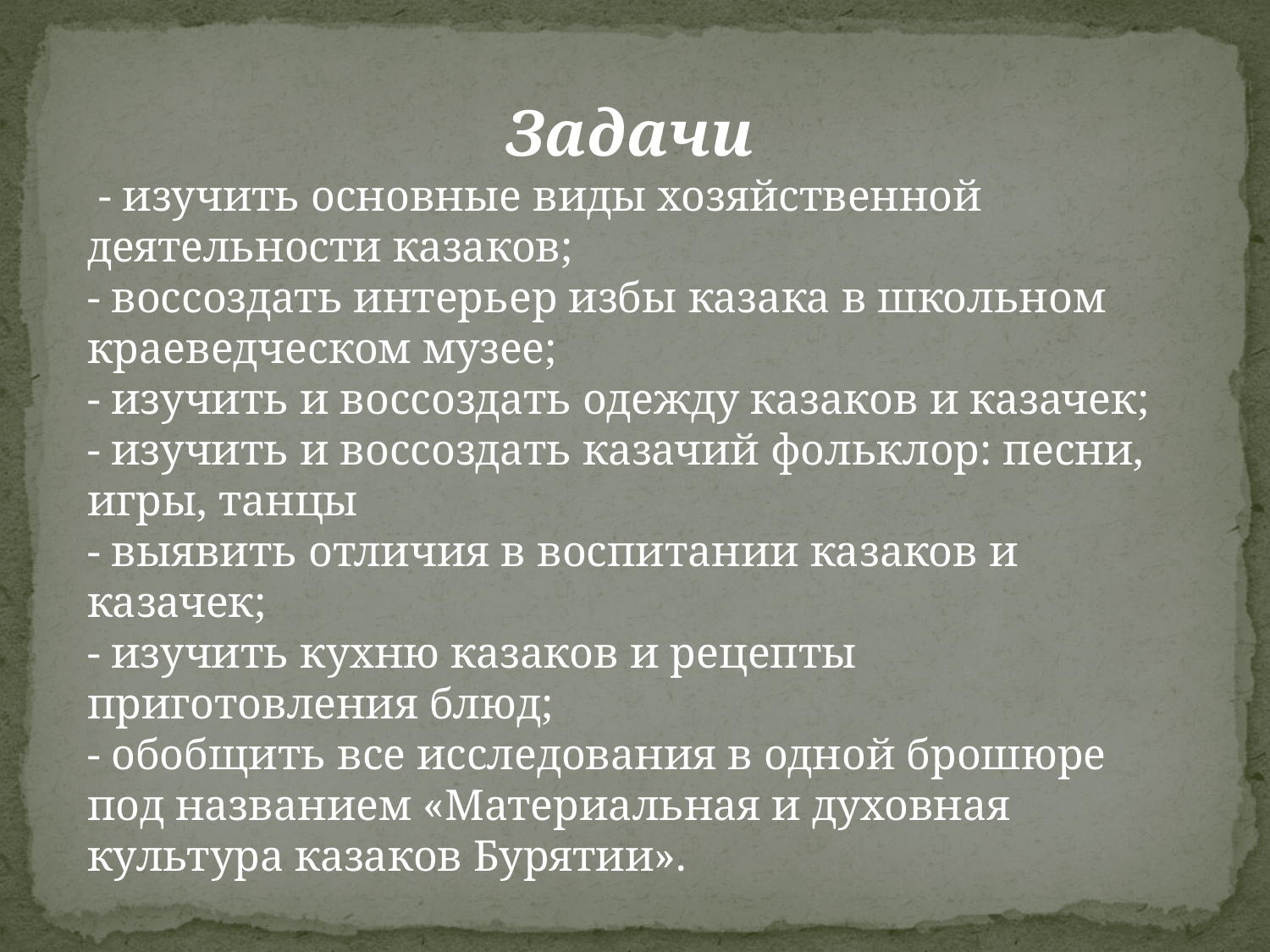

Задачи
 - изучить основные виды хозяйственной деятельности казаков;
- воссоздать интерьер избы казака в школьном краеведческом музее;
- изучить и воссоздать одежду казаков и казачек;
- изучить и воссоздать казачий фольклор: песни, игры, танцы
- выявить отличия в воспитании казаков и казачек;
- изучить кухню казаков и рецепты приготовления блюд;
- обобщить все исследования в одной брошюре под названием «Материальная и духовная культура казаков Бурятии».